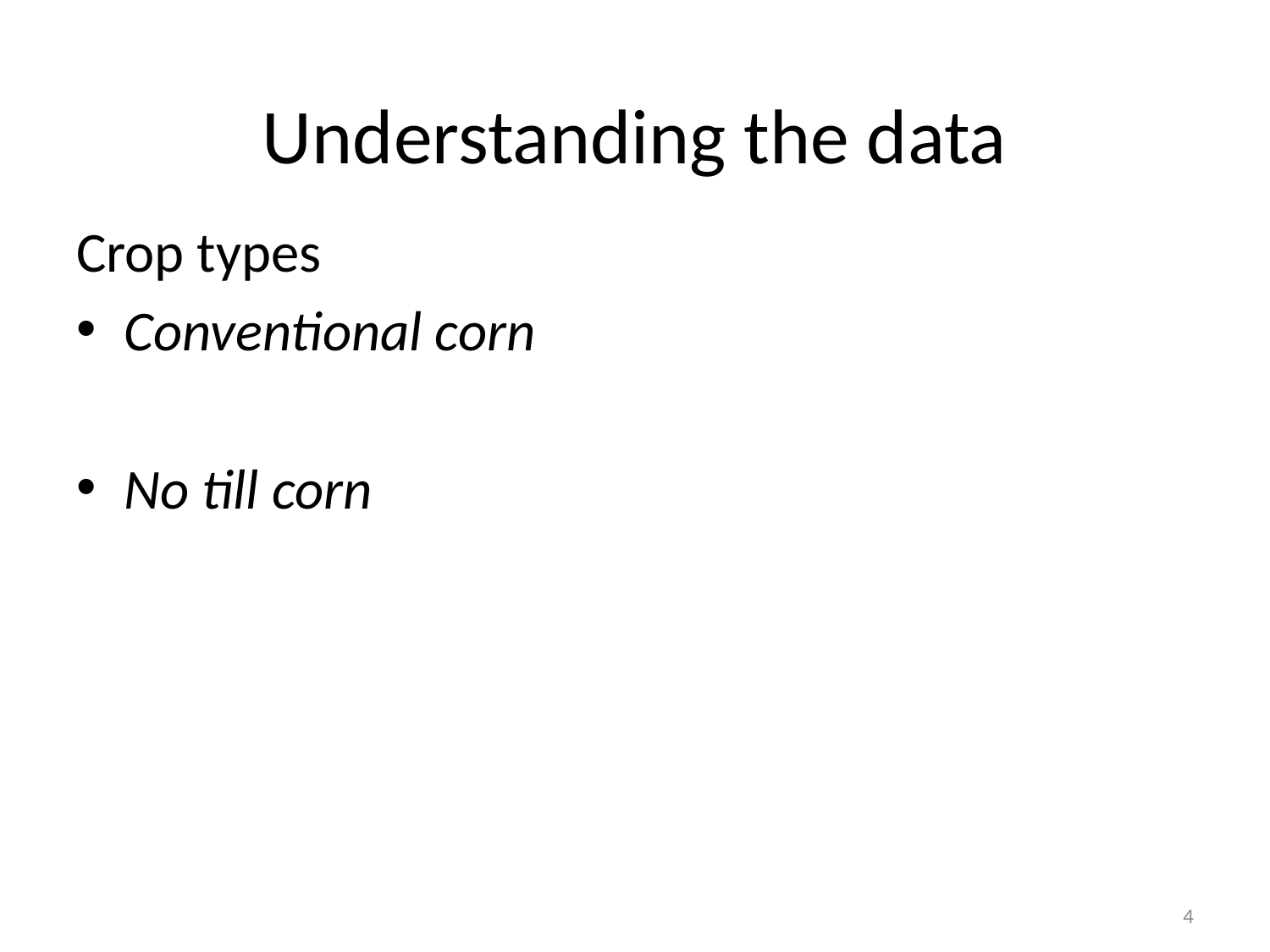

# Understanding the data
Crop types
Conventional corn

No till corn
4